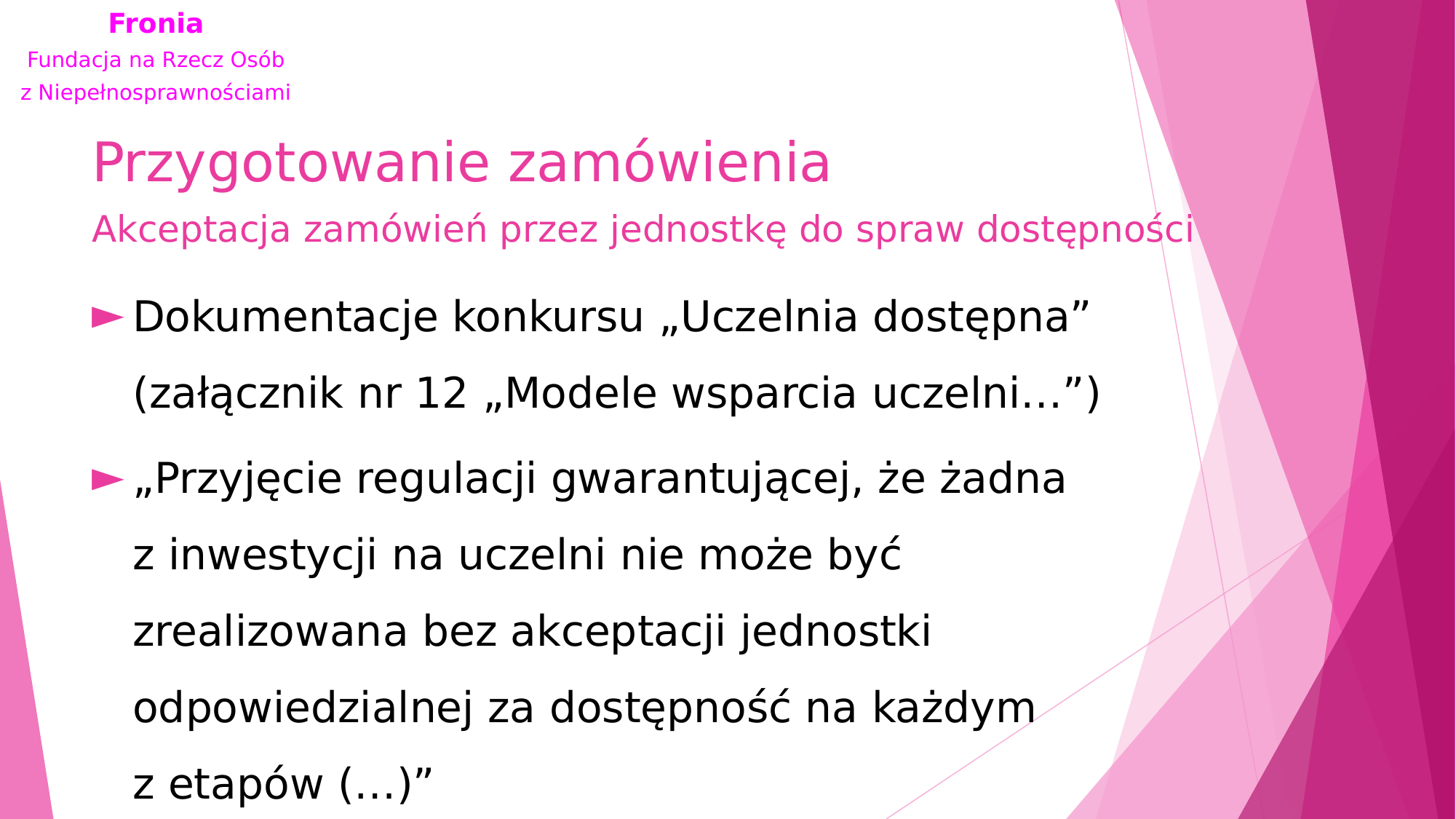

# Przygotowanie zamówienia Akceptacja zamówień przez jednostkę do spraw dostępności
Dokumentacje konkursu „Uczelnia dostępna” (załącznik nr 12 „Modele wsparcia uczelni…”)
„Przyjęcie regulacji gwarantującej, że żadna z inwestycji na uczelni nie może być zrealizowana bez akceptacji jednostki odpowiedzialnej za dostępność na każdym z etapów (…)”